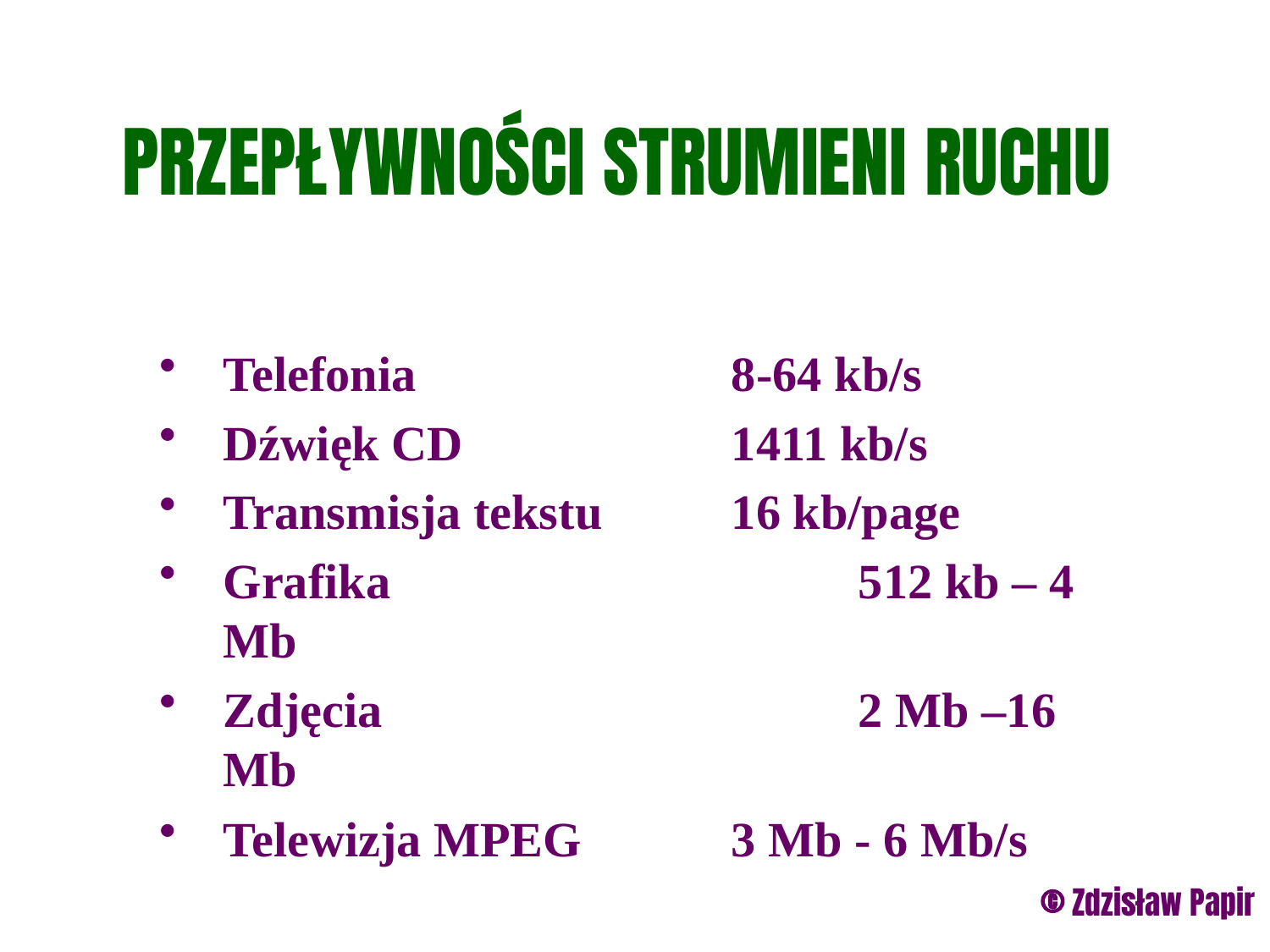

# PRZEPŁYWNOŚCI STRUMIENI RUCHU
Telefonia	  		8-64 kb/s
Dźwięk CD			1411 kb/s
Transmisja tekstu		16 kb/page
Grafika				512 kb – 4 Mb
Zdjęcia				2 Mb –16 Mb
Telewizja MPEG		3 Mb - 6 Mb/s
© Zdzisław Papir